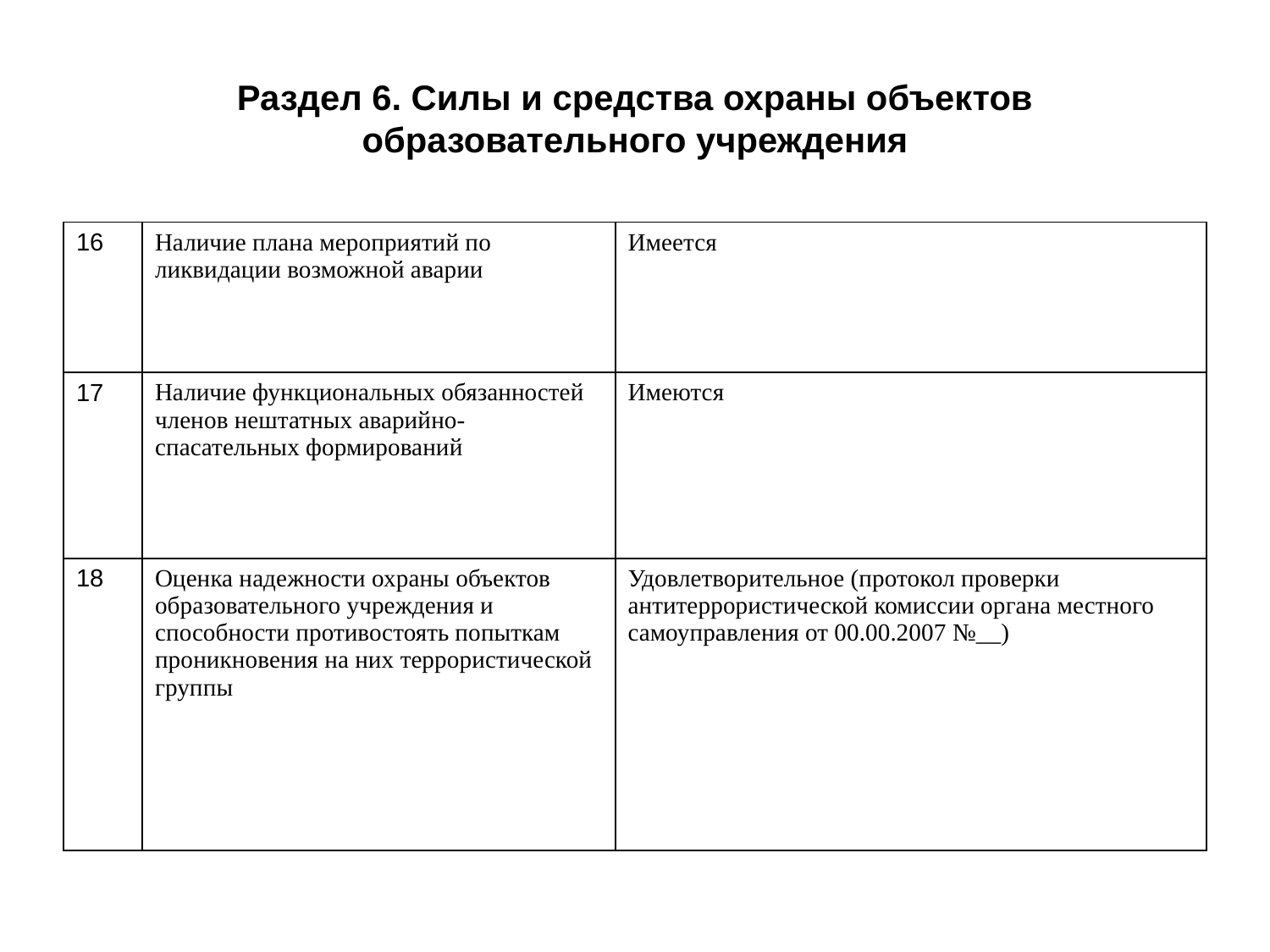

# Раздел 6. Силы и средства охраны объектов образовательного учреждения
| 16 | Наличие плана мероприятий по ликвидации возможной аварии | Имеется |
| --- | --- | --- |
| 17 | Наличие функциональных обязанностей членов нештатных аварийно-спасательных формирований | Имеются |
| 18 | Оценка надежности охраны объектов образовательного учреждения и способности противостоять попыткам проникновения на них террористической группы | Удовлетворительное (протокол проверки антитеррористической комиссии органа местного самоуправления от 00.00.2007 №\_\_) |